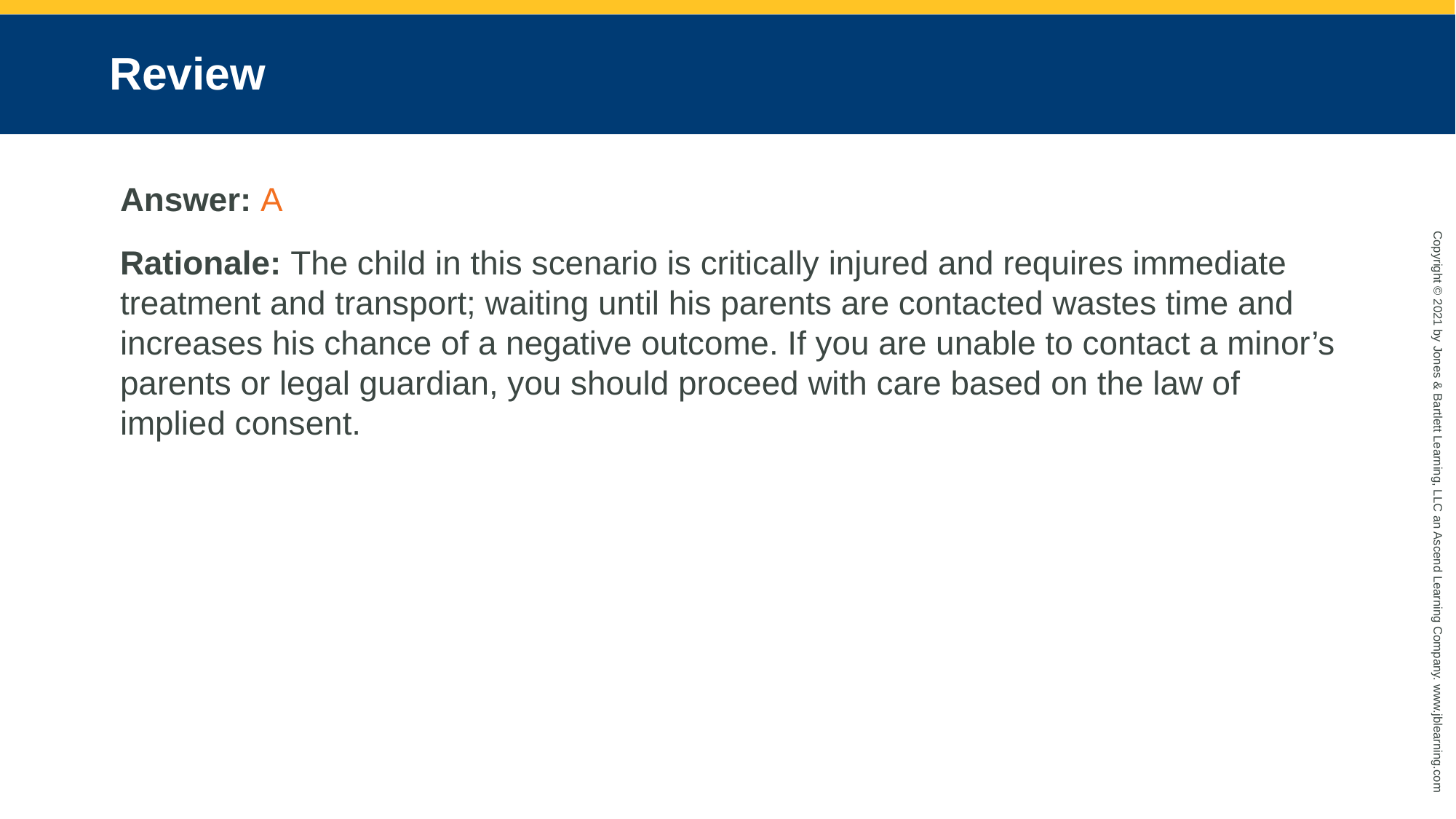

# Review
Answer: A
Rationale: The child in this scenario is critically injured and requires immediate treatment and transport; waiting until his parents are contacted wastes time and increases his chance of a negative outcome. If you are unable to contact a minor’s parents or legal guardian, you should proceed with care based on the law of implied consent.